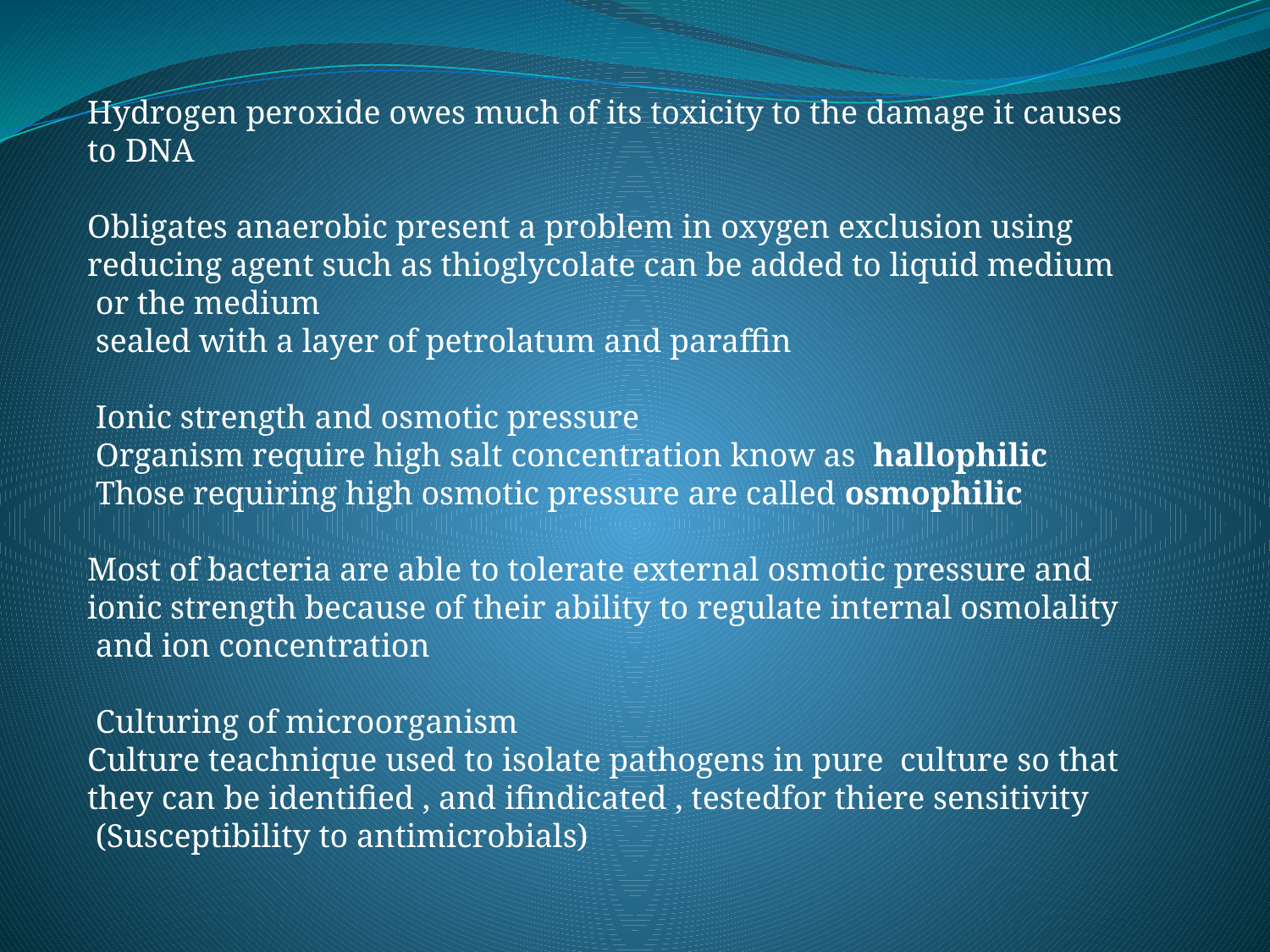

Hydrogen peroxide owes much of its toxicity to the damage it causes to DNA

Obligates anaerobic present a problem in oxygen exclusion using  reducing agent such as thioglycolate can be added to liquid medium  or the medium
sealed with a layer of petrolatum and paraffin

Ionic strength and osmotic pressure
Organism require high salt concentration know as  hallophilic
Those requiring high osmotic pressure are called osmophilic

Most of bacteria are able to tolerate external osmotic pressure and ionic strength because of their ability to regulate internal osmolality and ion concentration

Culturing of microorganism
Culture teachnique used to isolate pathogens in pure  culture so that they can be identified , and ifindicated , testedfor thiere sensitivity (Susceptibility to antimicrobials)